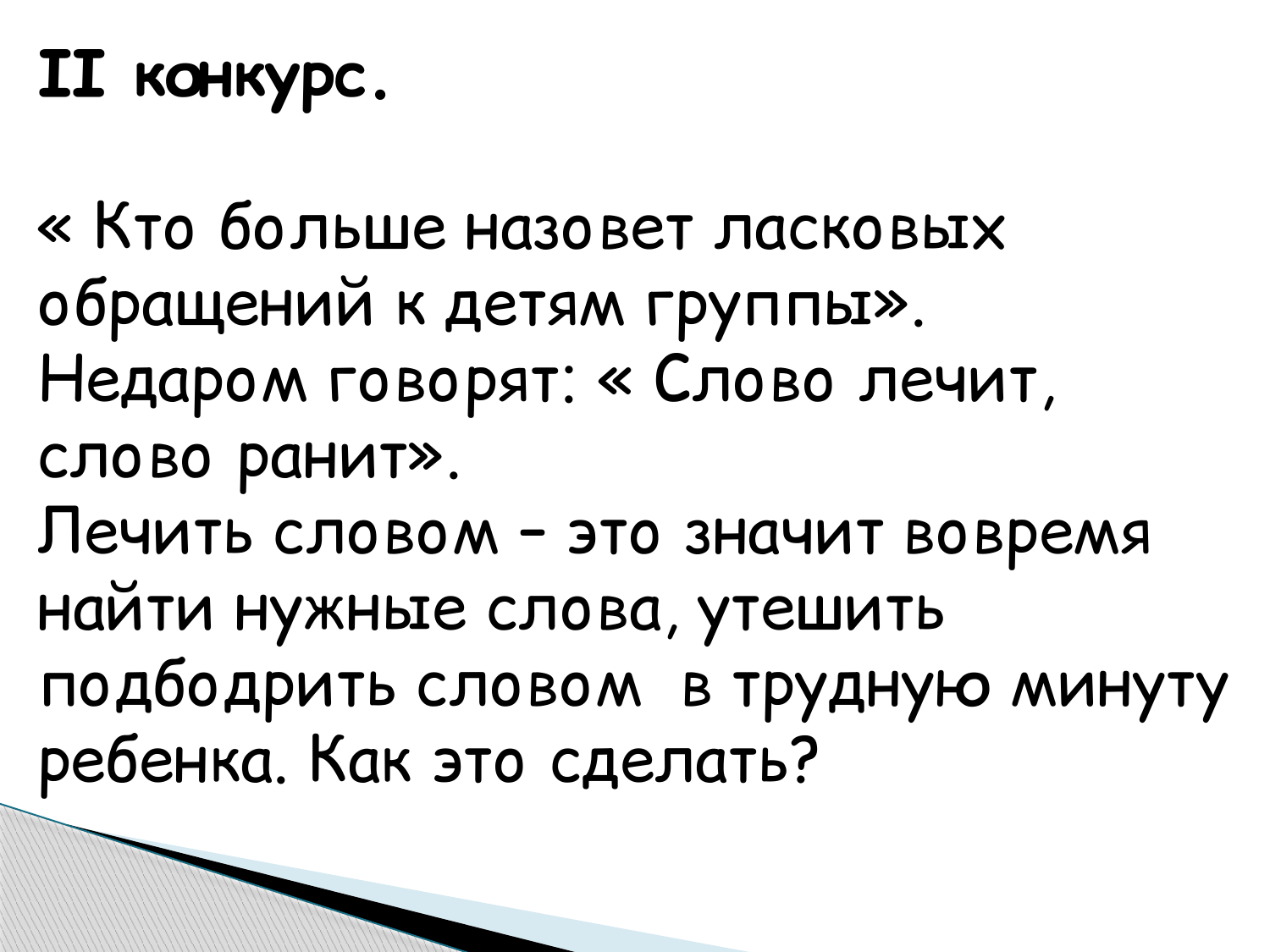

II конкурс.

« Кто больше назовет ласковых обращений к детям группы».
Недаром говорят: « Слово лечит, слово ранит».
Лечить словом – это значит вовремя найти нужные слова, утешить подбодрить словом  в трудную минуту ребенка. Как это сделать?